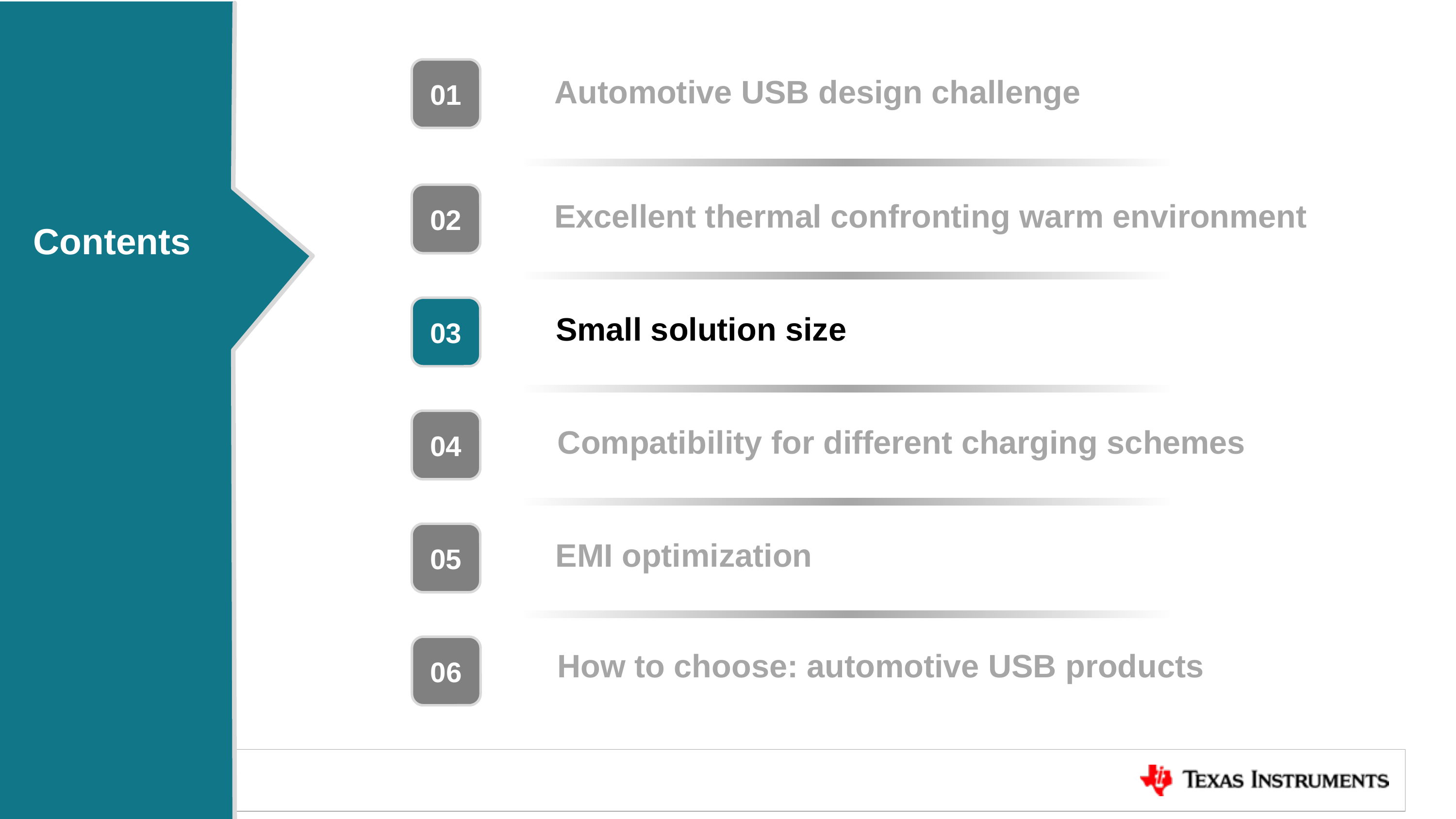

01
Automotive USB design challenge

02
Excellent thermal confronting warm environment
Contents

03
Small solution size

04
Compatibility for different charging schemes

05
EMI optimization

06
How to choose: automotive USB products